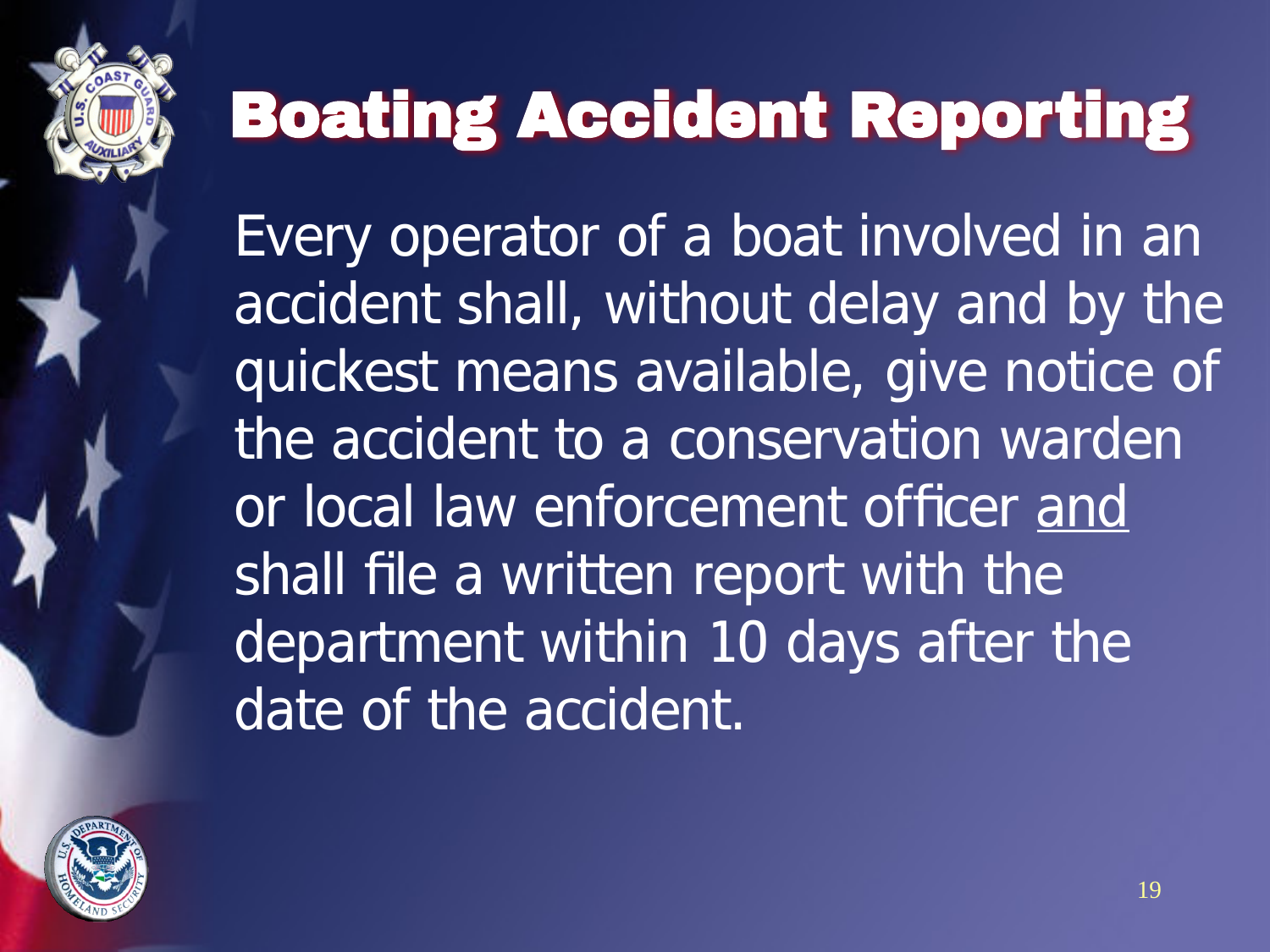

# Boating Accident Reporting
Every operator of a boat involved in an accident shall, without delay and by the quickest means available, give notice of the accident to a conservation warden or local law enforcement officer and shall file a written report with the department within 10 days after the date of the accident.
19